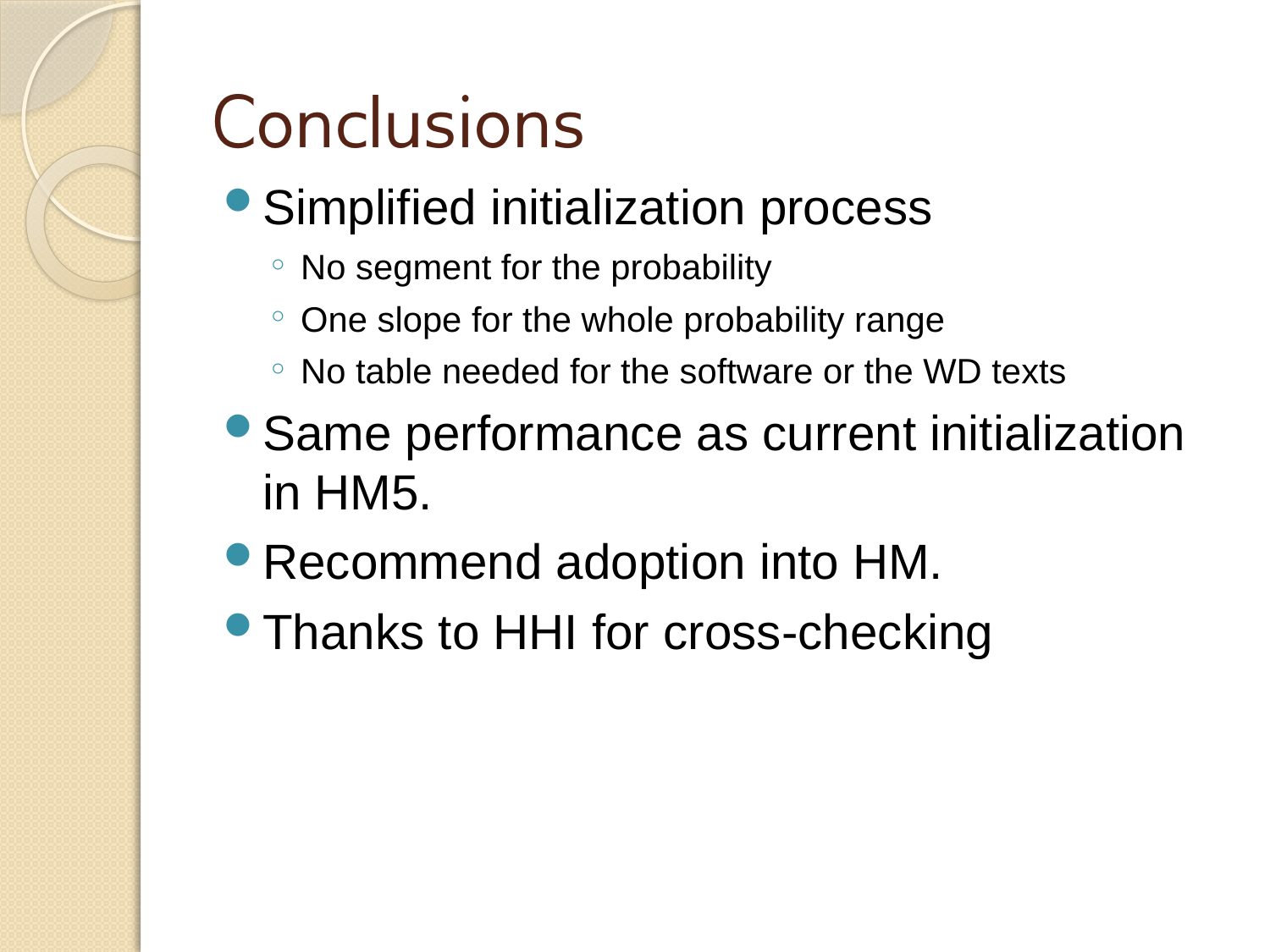

# Conclusions
Simplified initialization process
No segment for the probability
One slope for the whole probability range
No table needed for the software or the WD texts
Same performance as current initialization in HM5.
Recommend adoption into HM.
Thanks to HHI for cross-checking